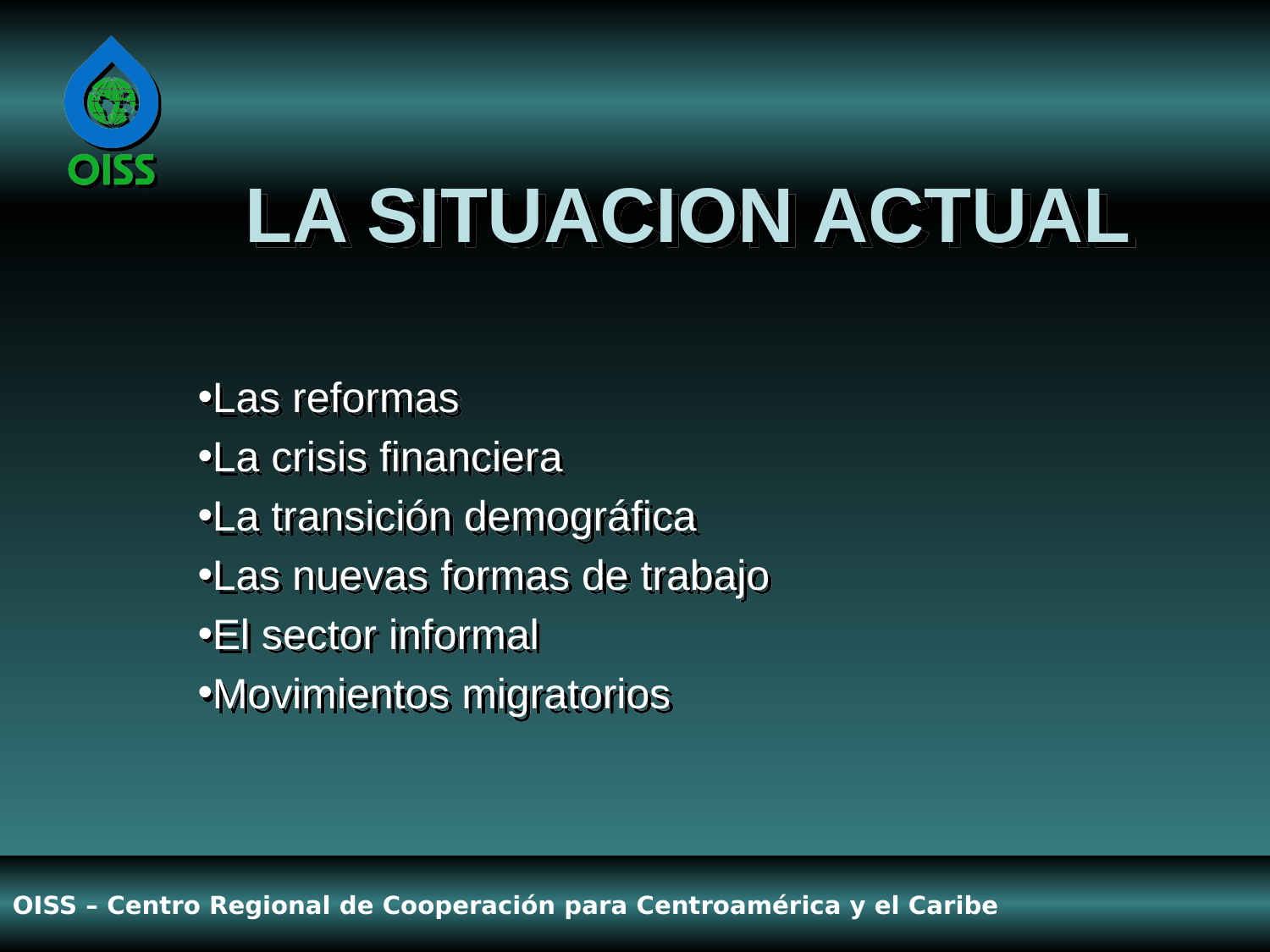

# LA SITUACION ACTUAL
Las reformas
La crisis financiera
La transición demográfica
Las nuevas formas de trabajo
El sector informal
Movimientos migratorios